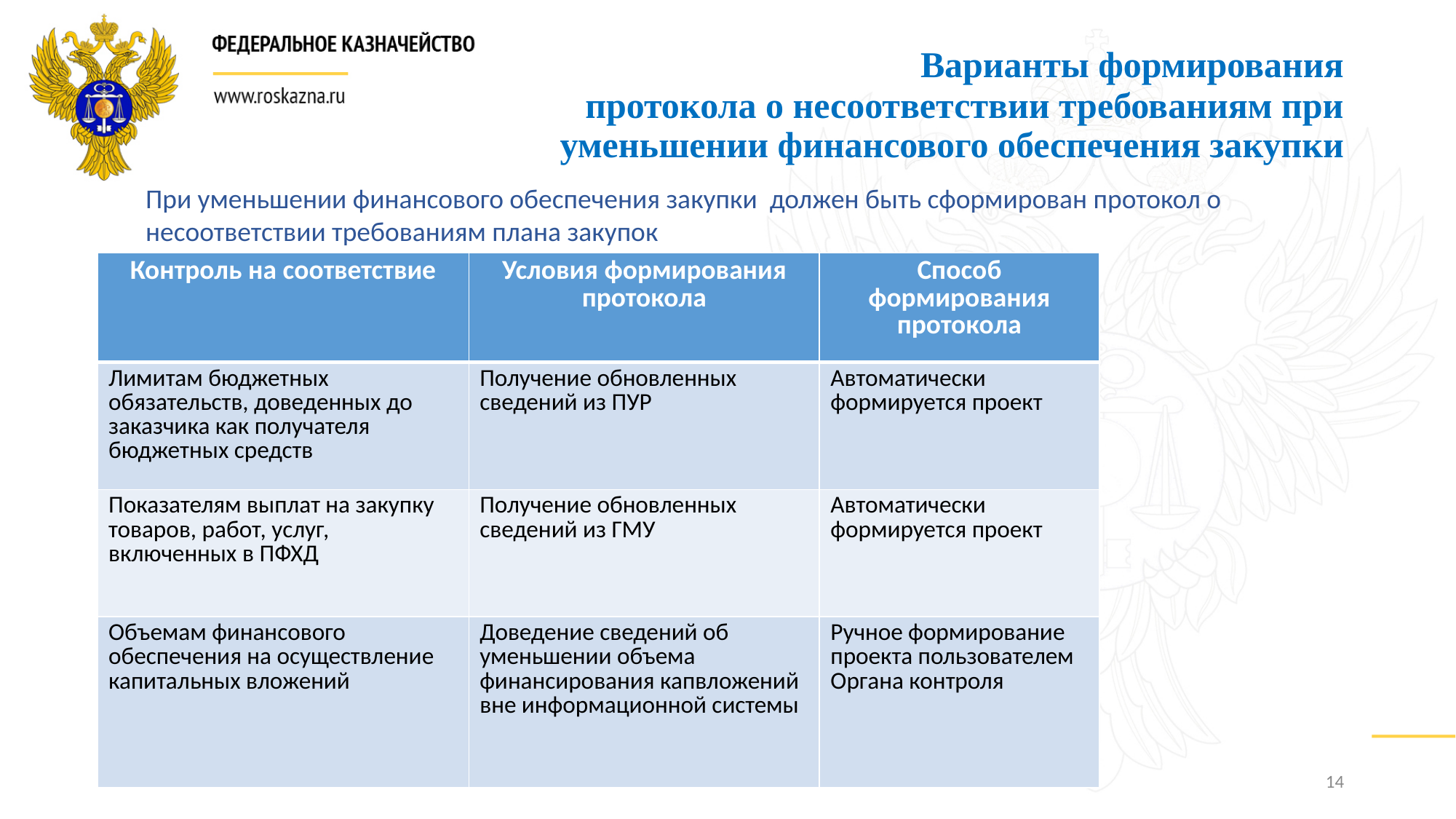

# Варианты формирования протокола о несоответствии требованиям при уменьшении финансового обеспечения закупки
При уменьшении финансового обеспечения закупки  должен быть сформирован протокол о несоответствии требованиям плана закупок
| Контроль на соответствие | Условия формирования протокола | Способ формирования протокола |
| --- | --- | --- |
| Лимитам бюджетных обязательств, доведенных до заказчика как получателя бюджетных средств | Получение обновленных сведений из ПУР | Автоматически формируется проект |
| Показателям выплат на закупку товаров, работ, услуг, включенных в ПФХД | Получение обновленных сведений из ГМУ | Автоматически формируется проект |
| Объемам финансового обеспечения на осуществление капитальных вложений | Доведение сведений об уменьшении объема финансирования капвложений вне информационной системы | Ручное формирование проекта пользователем Органа контроля |
14